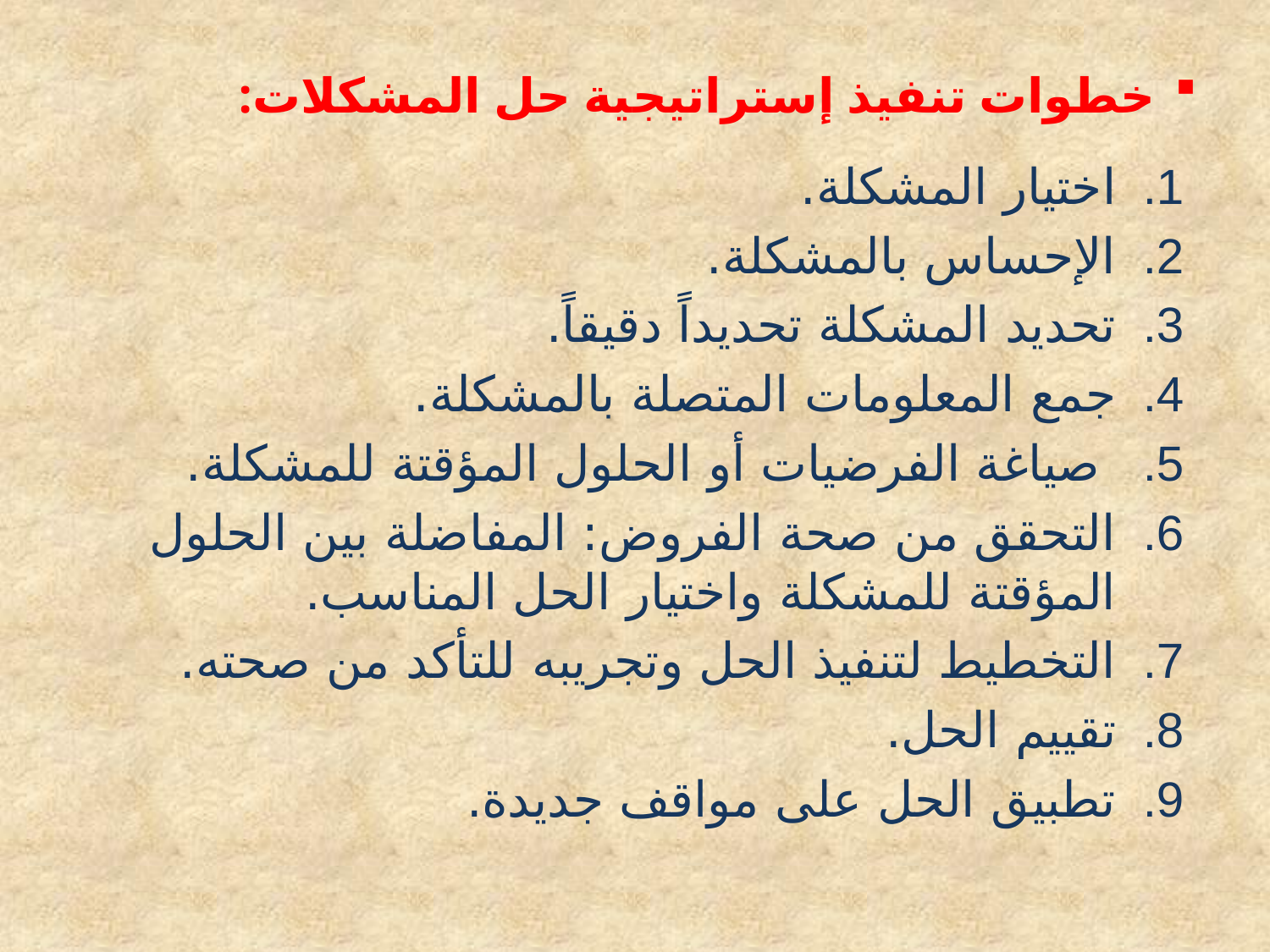

# خطوات تنفيذ إستراتيجية حل المشكلات:
اختيار المشكلة.
الإحساس بالمشكلة.
تحديد المشكلة تحديداً دقيقاً.
جمع المعلومات المتصلة بالمشكلة.
 صياغة الفرضيات أو الحلول المؤقتة للمشكلة.
التحقق من صحة الفروض: المفاضلة بين الحلول المؤقتة للمشكلة واختيار الحل المناسب.
التخطيط لتنفيذ الحل وتجريبه للتأكد من صحته.
تقييم الحل.
تطبيق الحل على مواقف جديدة.